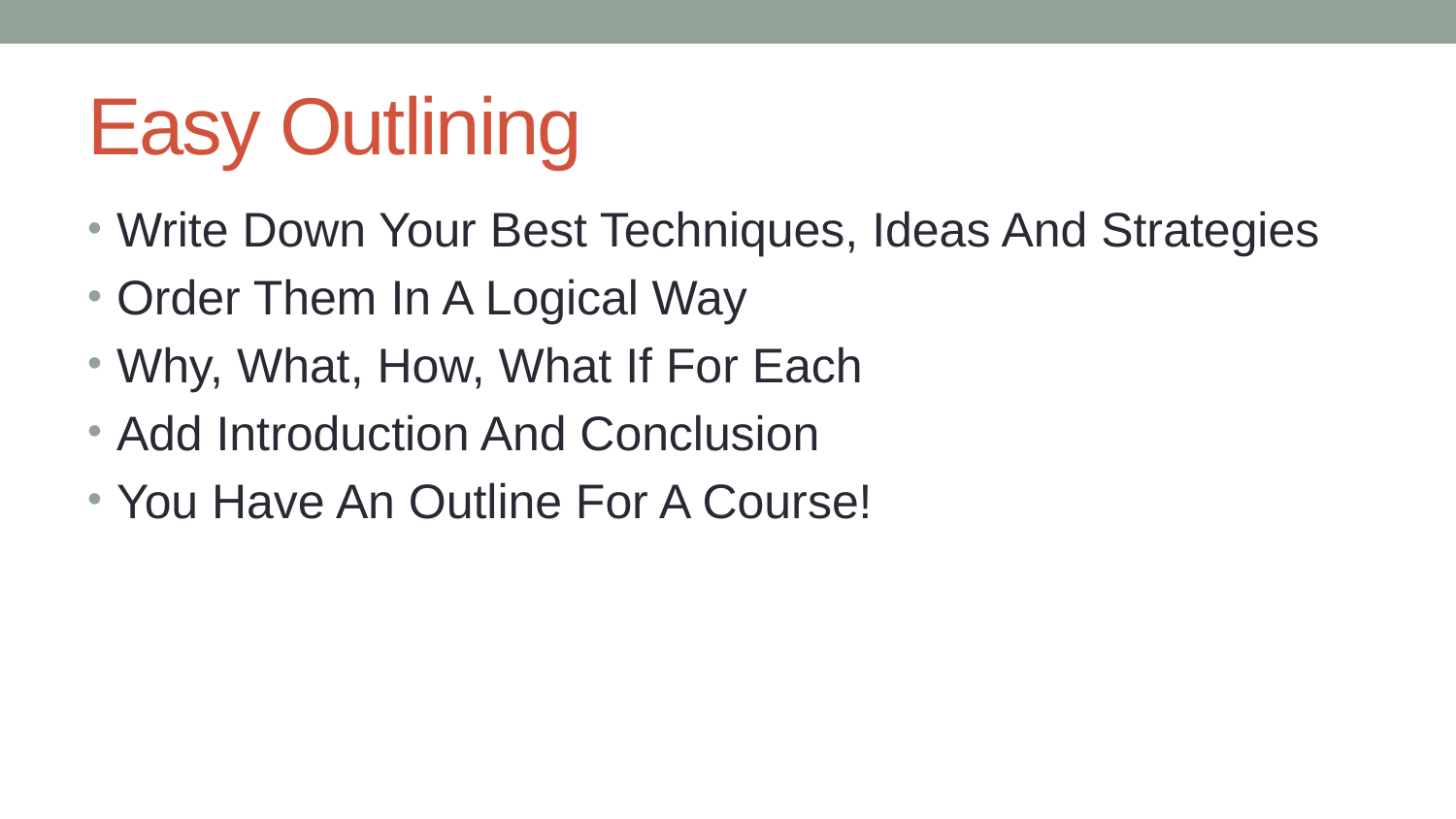

# Easy Outlining
Write Down Your Best Techniques, Ideas And Strategies
Order Them In A Logical Way
Why, What, How, What If For Each
Add Introduction And Conclusion
You Have An Outline For A Course!